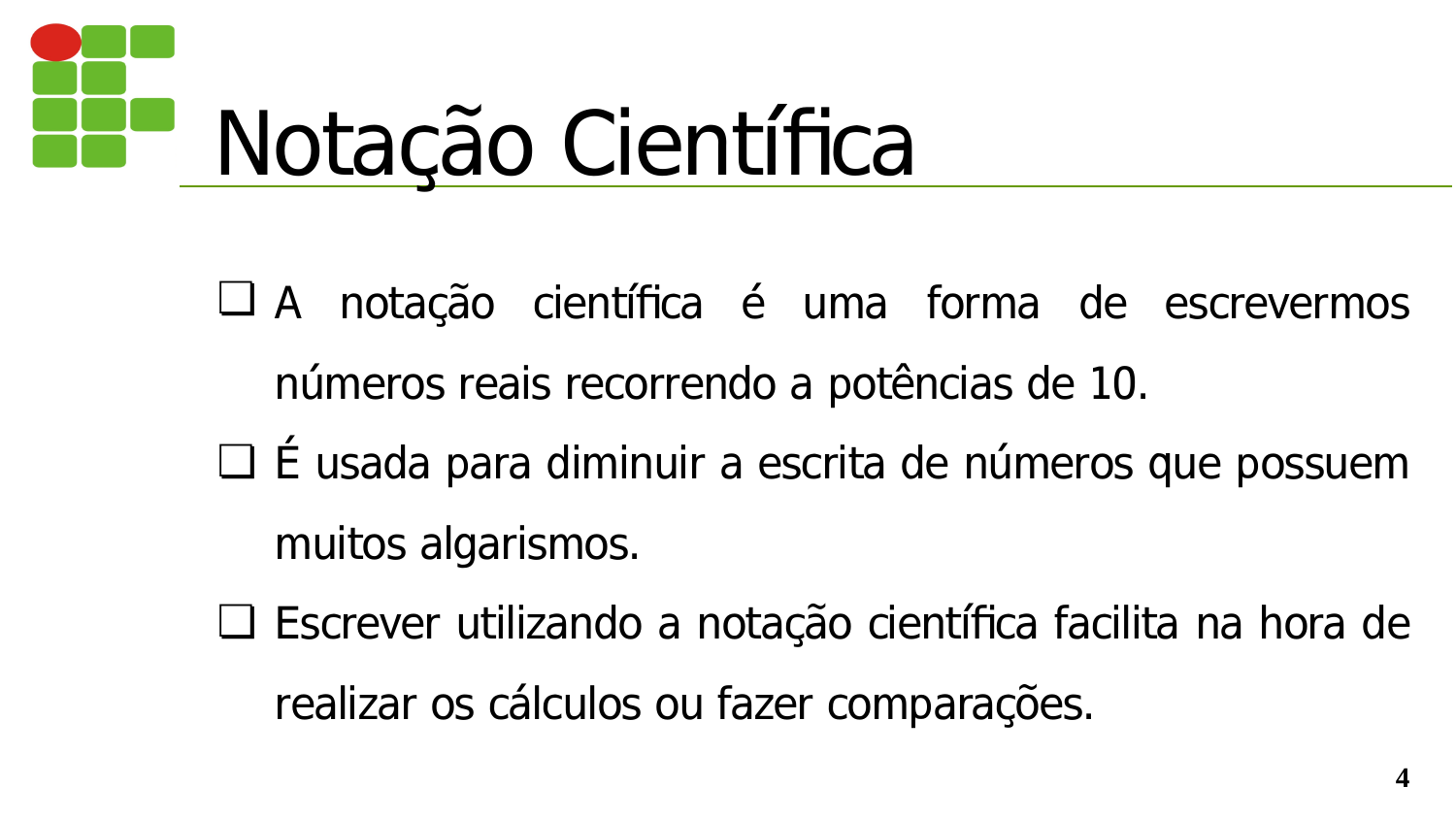

# Notação Científica
A notação científica é uma forma de escrevermos números reais recorrendo a potências de 10.
É usada para diminuir a escrita de números que possuem muitos algarismos.
Escrever utilizando a notação científica facilita na hora de realizar os cálculos ou fazer comparações.

4